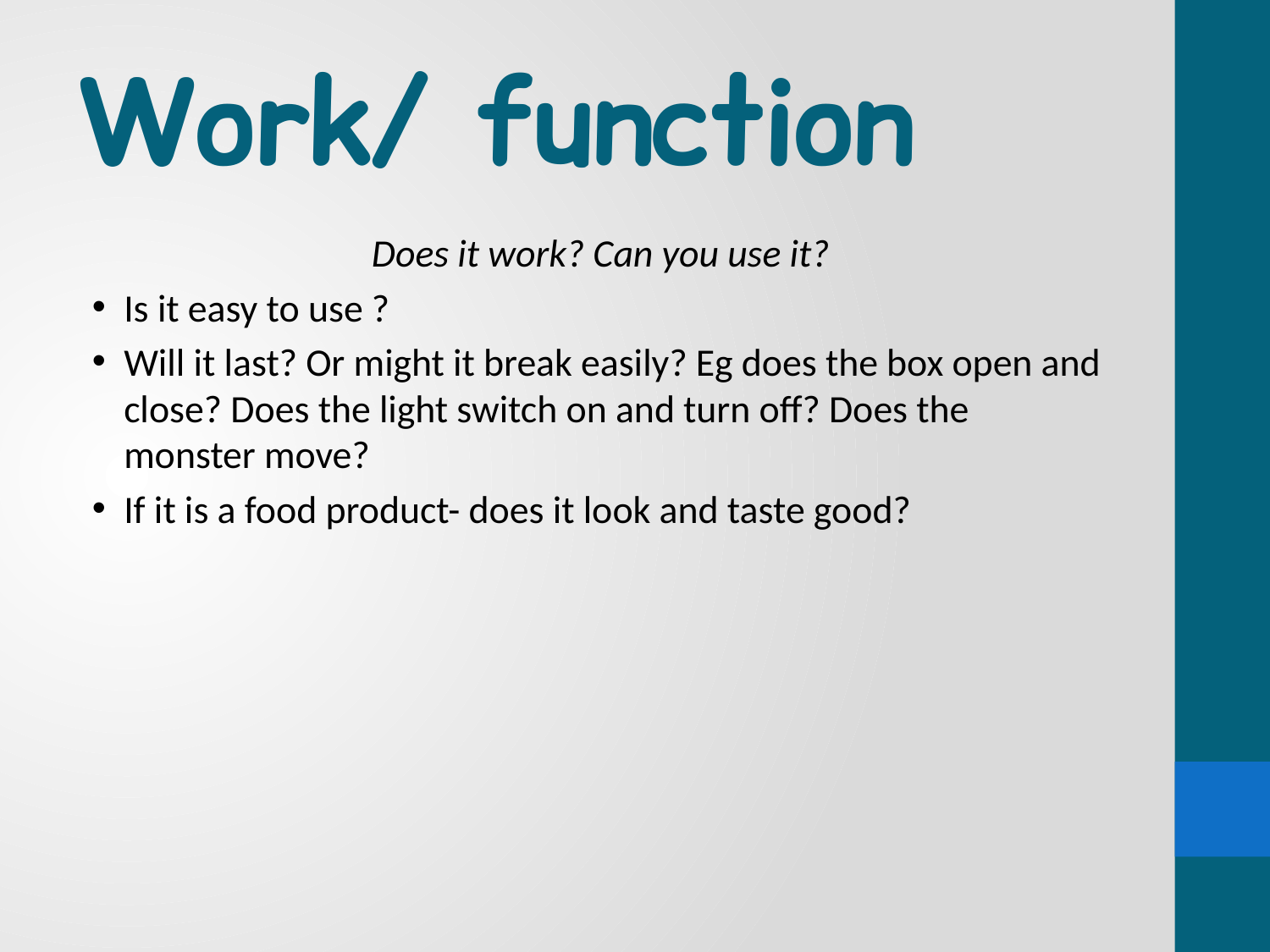

# Work/ function
Does it work? Can you use it?
Is it easy to use ?
Will it last? Or might it break easily? Eg does the box open and close? Does the light switch on and turn off? Does the monster move?
If it is a food product- does it look and taste good?